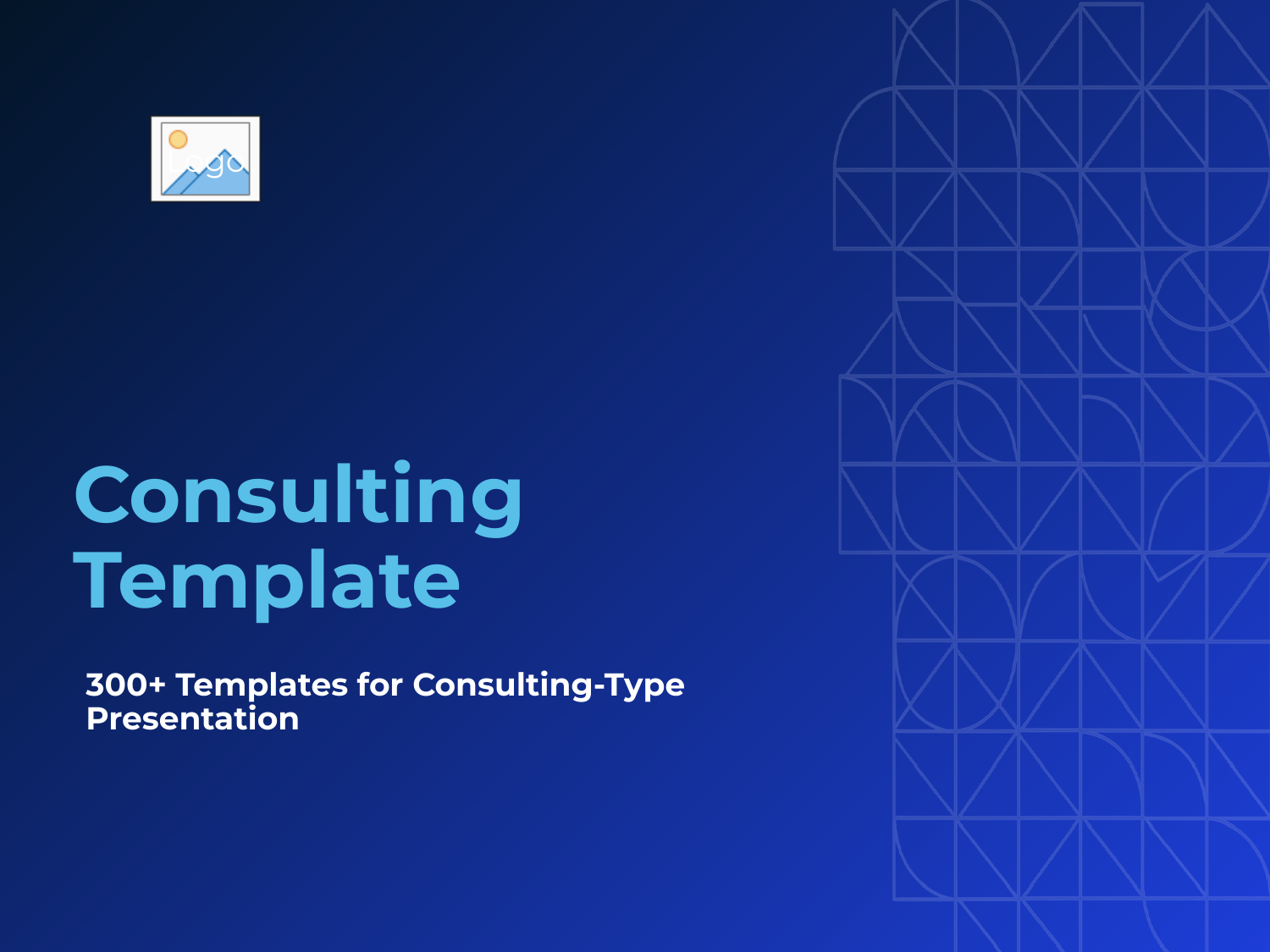

# Consulting Template
300+ Templates for Consulting-Type Presentation